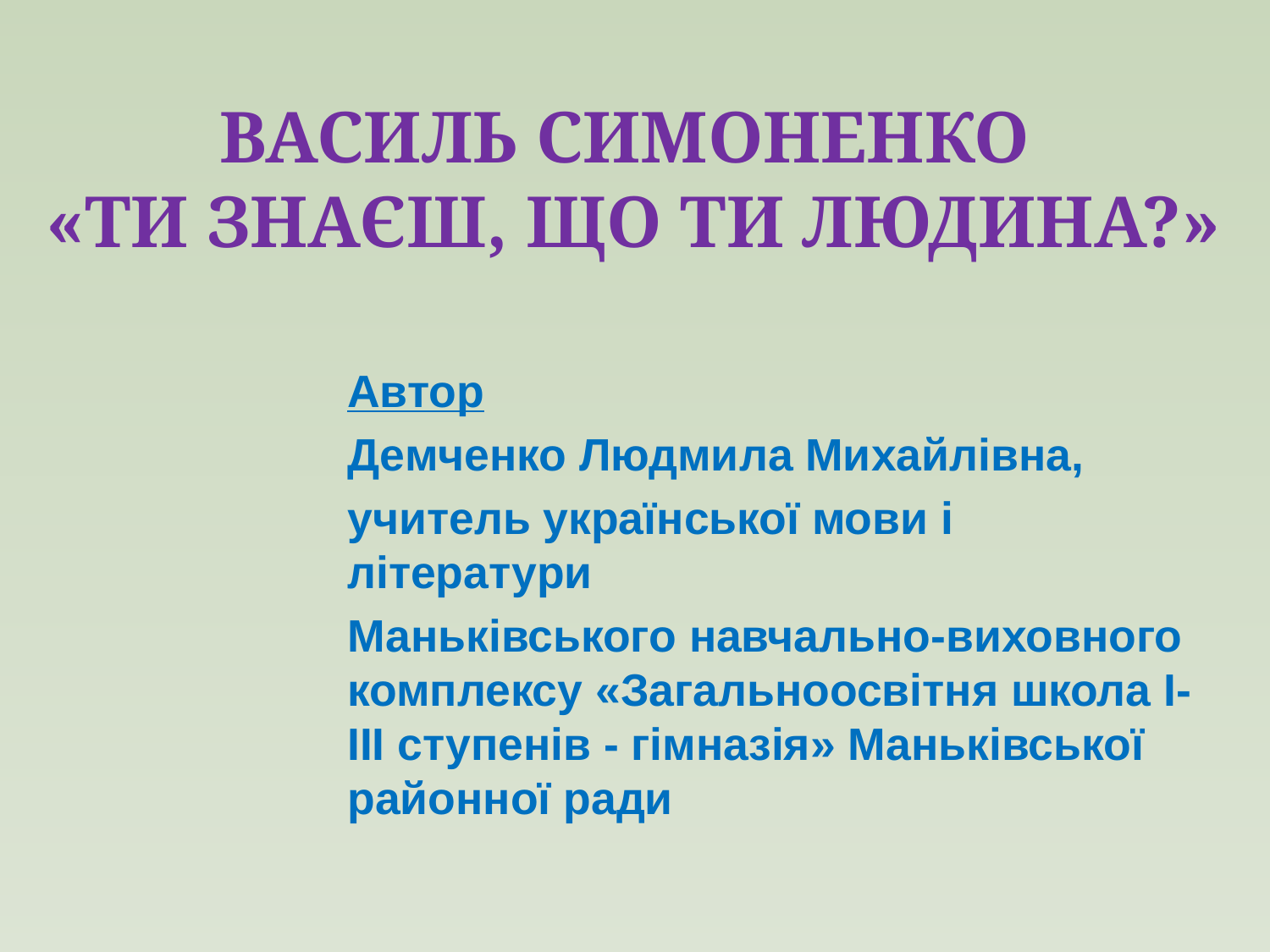

ВАСИЛЬ СИМОНЕНКО
«ТИ ЗНАЄШ, ЩО ТИ ЛЮДИНА?»
Автор
Демченко Людмила Михайлівна,
учитель української мови і літератури
Маньківського навчально-виховного комплексу «Загальноосвітня школа І-ІІІ ступенів - гімназія» Маньківської районної ради